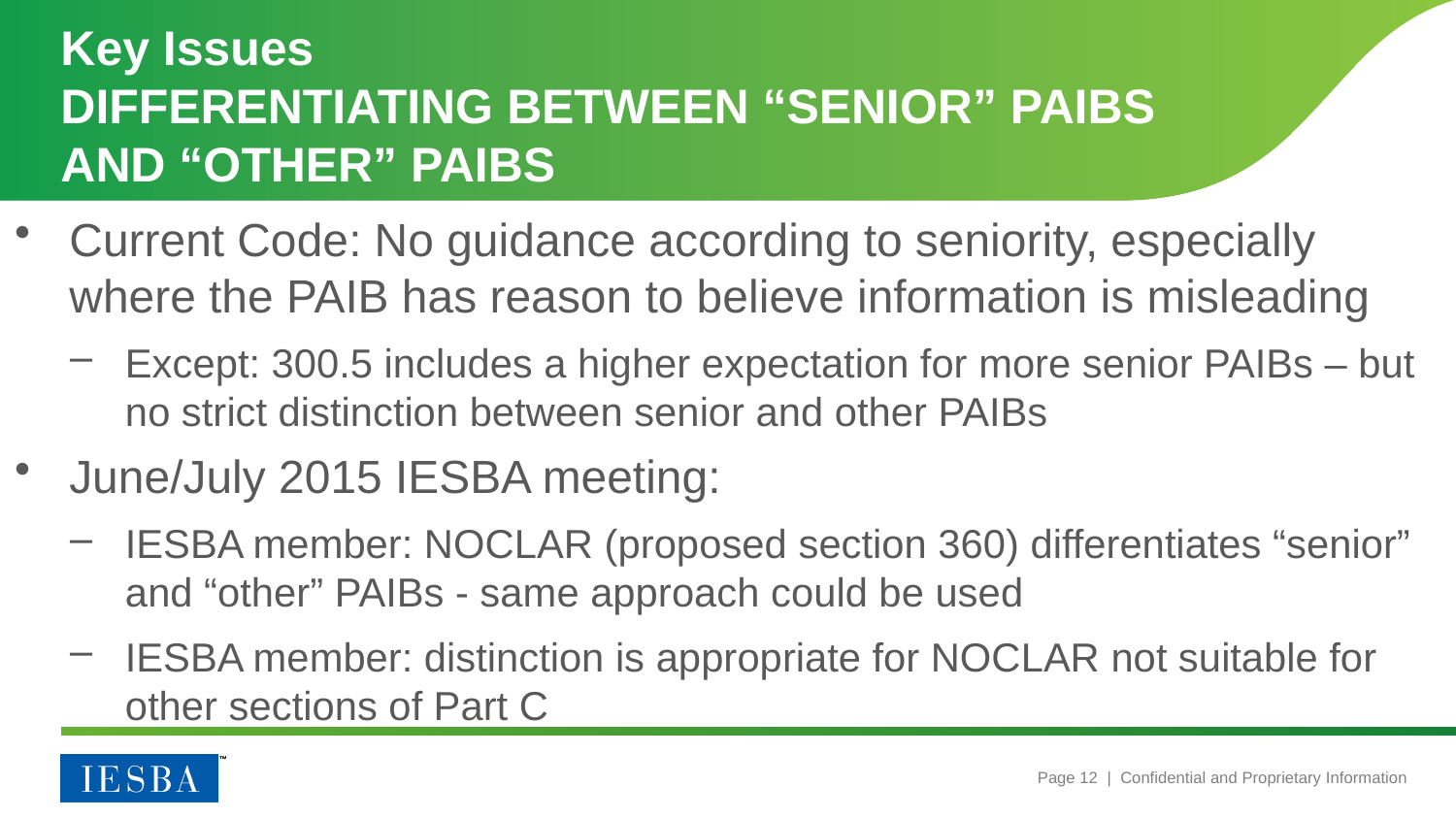

# Key Issues Differentiating Between “Senior” PAIBs and “Other” PAIBs
Current Code: No guidance according to seniority, especially where the PAIB has reason to believe information is misleading
Except: 300.5 includes a higher expectation for more senior PAIBs – but  no strict distinction between senior and other PAIBs
June/July 2015 IESBA meeting:
IESBA member: NOCLAR (proposed section 360) differentiates “senior” and “other” PAIBs - same approach could be used
IESBA member: distinction is appropriate for NOCLAR not suitable for other sections of Part C